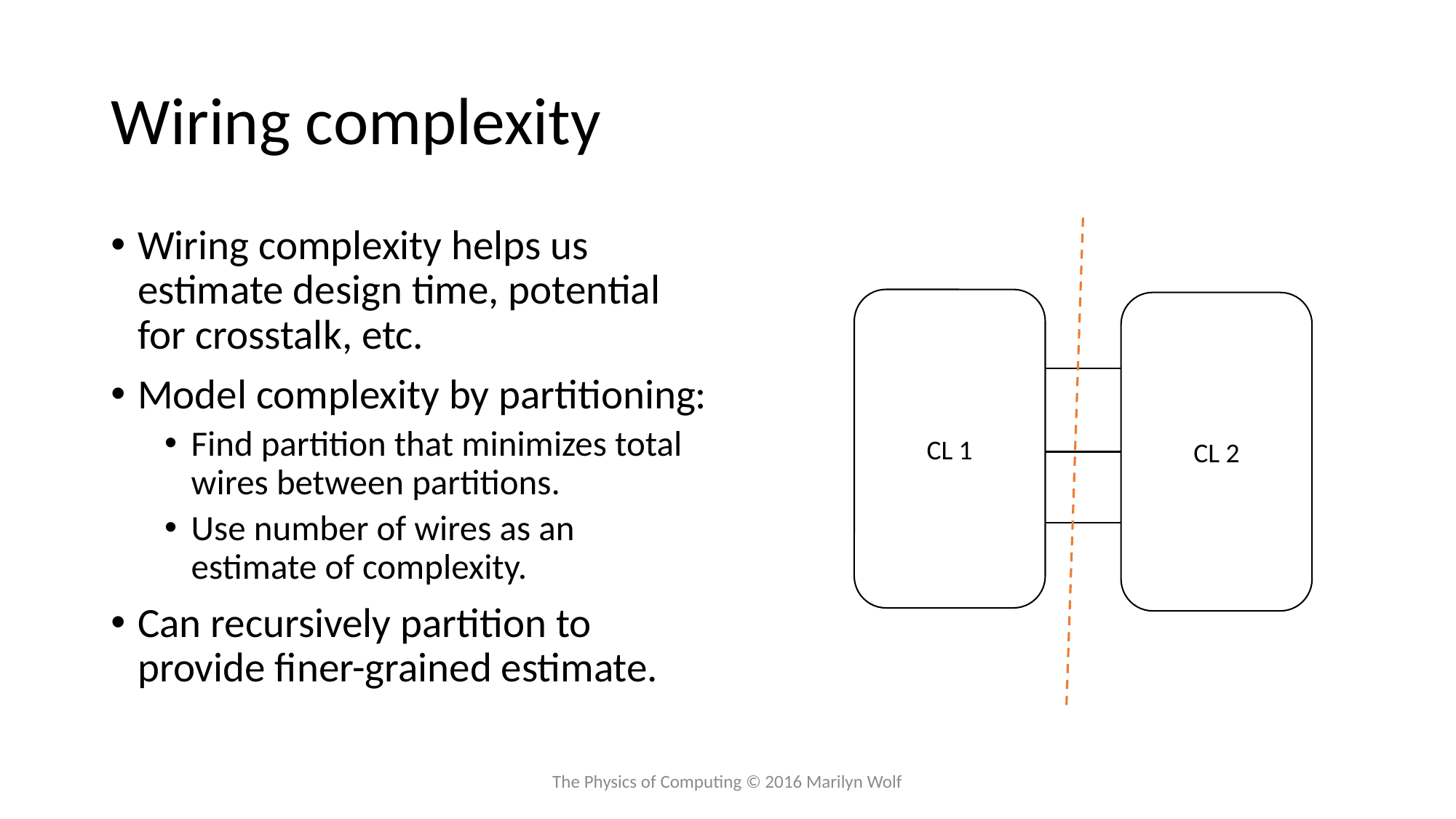

# Wiring complexity
Wiring complexity helps us estimate design time, potential for crosstalk, etc.
Model complexity by partitioning:
Find partition that minimizes total wires between partitions.
Use number of wires as an estimate of complexity.
Can recursively partition to provide finer-grained estimate.
CL 1
CL 2
The Physics of Computing © 2016 Marilyn Wolf